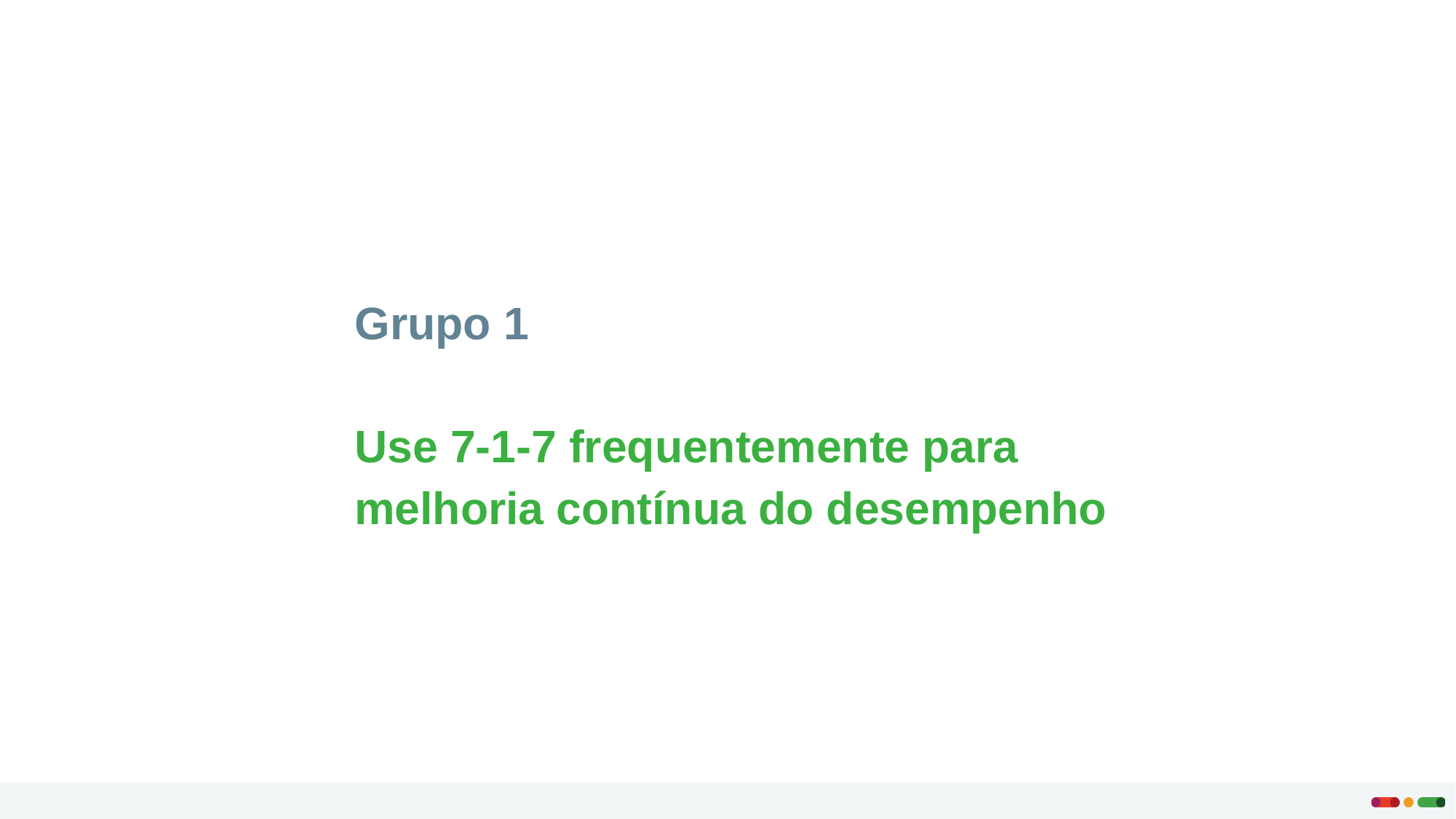

Grupo 1

Use 7-1-7 frequentemente para melhoria contínua do desempenho